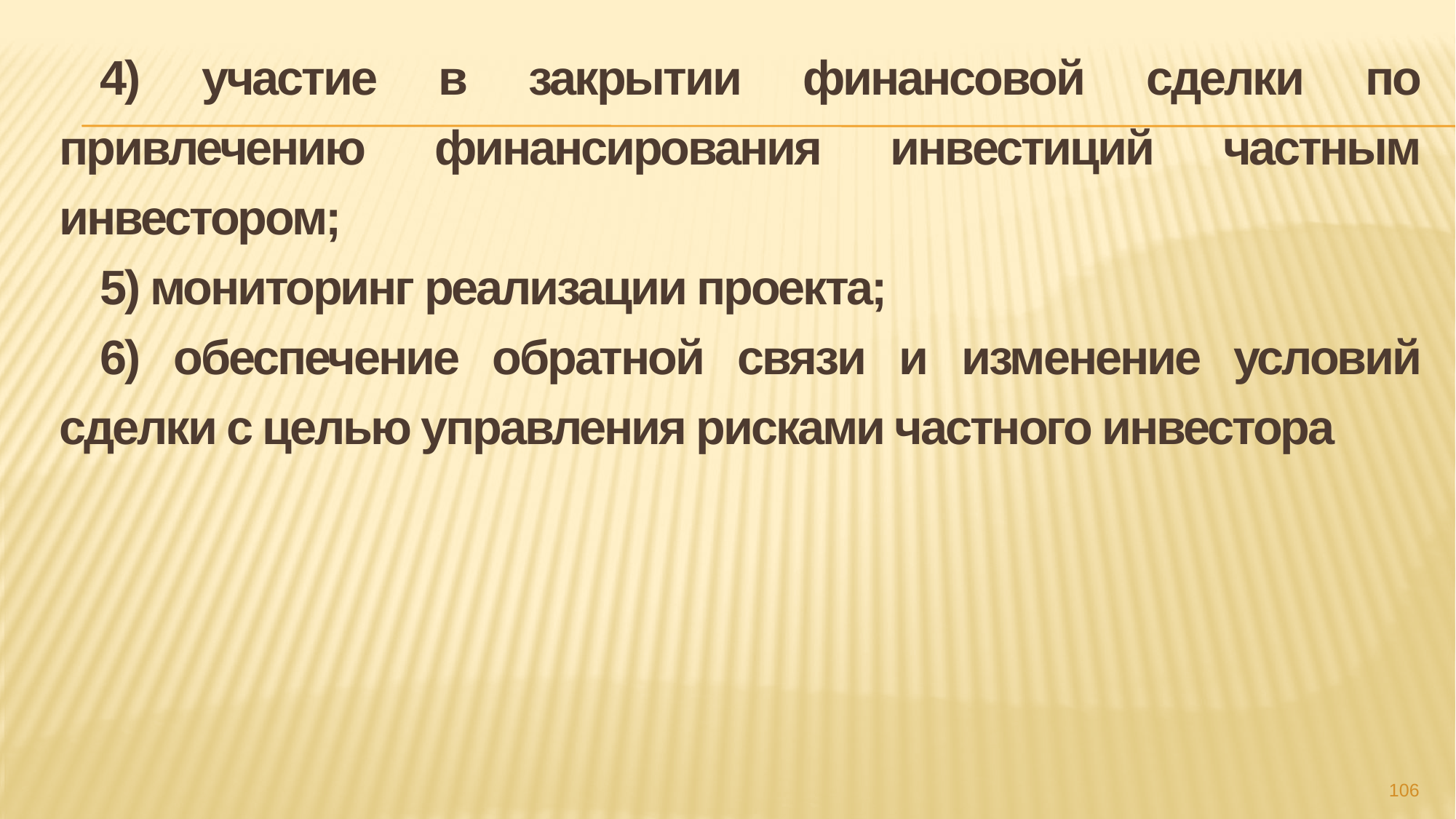

4) участие в закрытии финансовой сделки по привлечению финансирования инвестиций частным инвестором;
5) мониторинг реализации проекта;
6) обеспечение обратной связи и изменение условий сделки с целью управления рисками частного инвестора
#
106